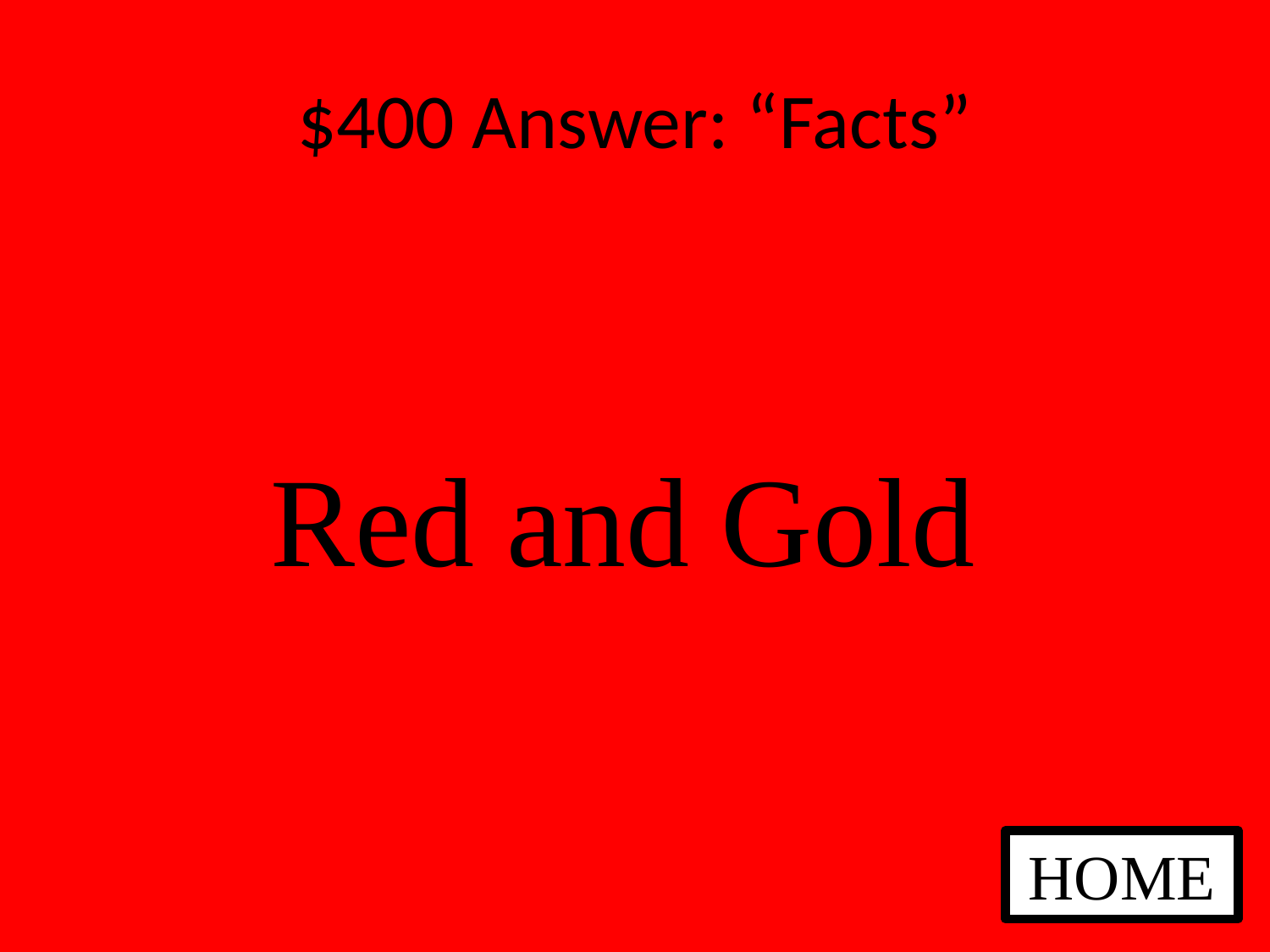

# $400 Answer: “Facts”
Red and Gold
HOME